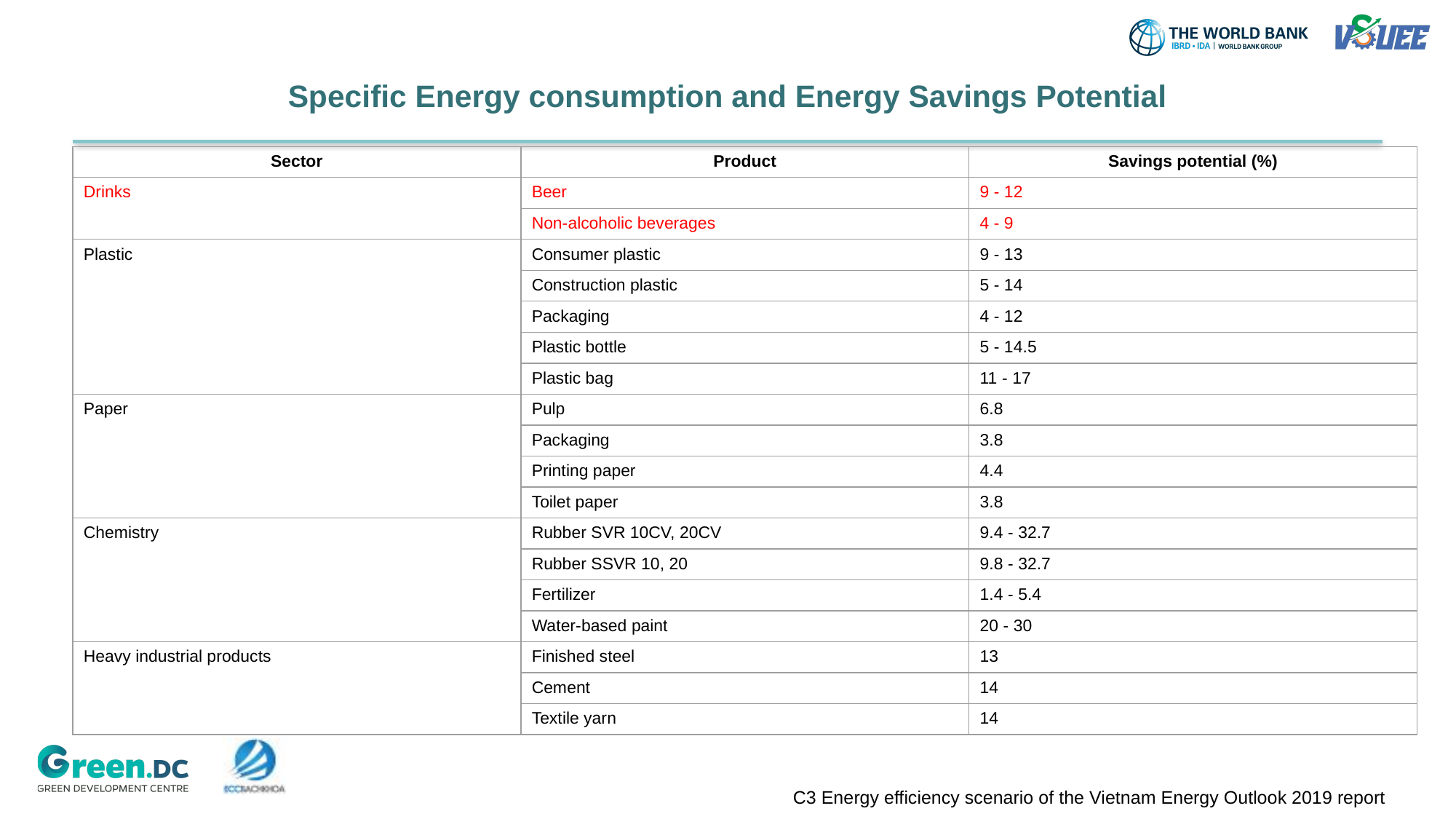

# Specific Energy consumption and Energy Savings Potential
| Sector | Product | Savings potential (%) |
| --- | --- | --- |
| Drinks | Beer | 9 - 12 |
|  | Non-alcoholic beverages | 4 - 9 |
| Plastic | Consumer plastic | 9 - 13 |
|  | Construction plastic | 5 - 14 |
|  | Packaging | 4 - 12 |
|  | Plastic bottle | 5 - 14.5 |
|  | Plastic bag | 11 - 17 |
| Paper | Pulp | 6.8 |
|  | Packaging | 3.8 |
|  | Printing paper | 4.4 |
|  | Toilet paper | 3.8 |
| Chemistry | Rubber SVR 10CV, 20CV | 9.4 - 32.7 |
|  | Rubber SSVR 10, 20 | 9.8 - 32.7 |
|  | Fertilizer | 1.4 - 5.4 |
|  | Water-based paint | 20 - 30 |
| Heavy industrial products | Finished steel | 13 |
|  | Cement | 14 |
|  | Textile yarn | 14 |

C3 Energy efficiency scenario of the Vietnam Energy Outlook 2019 report